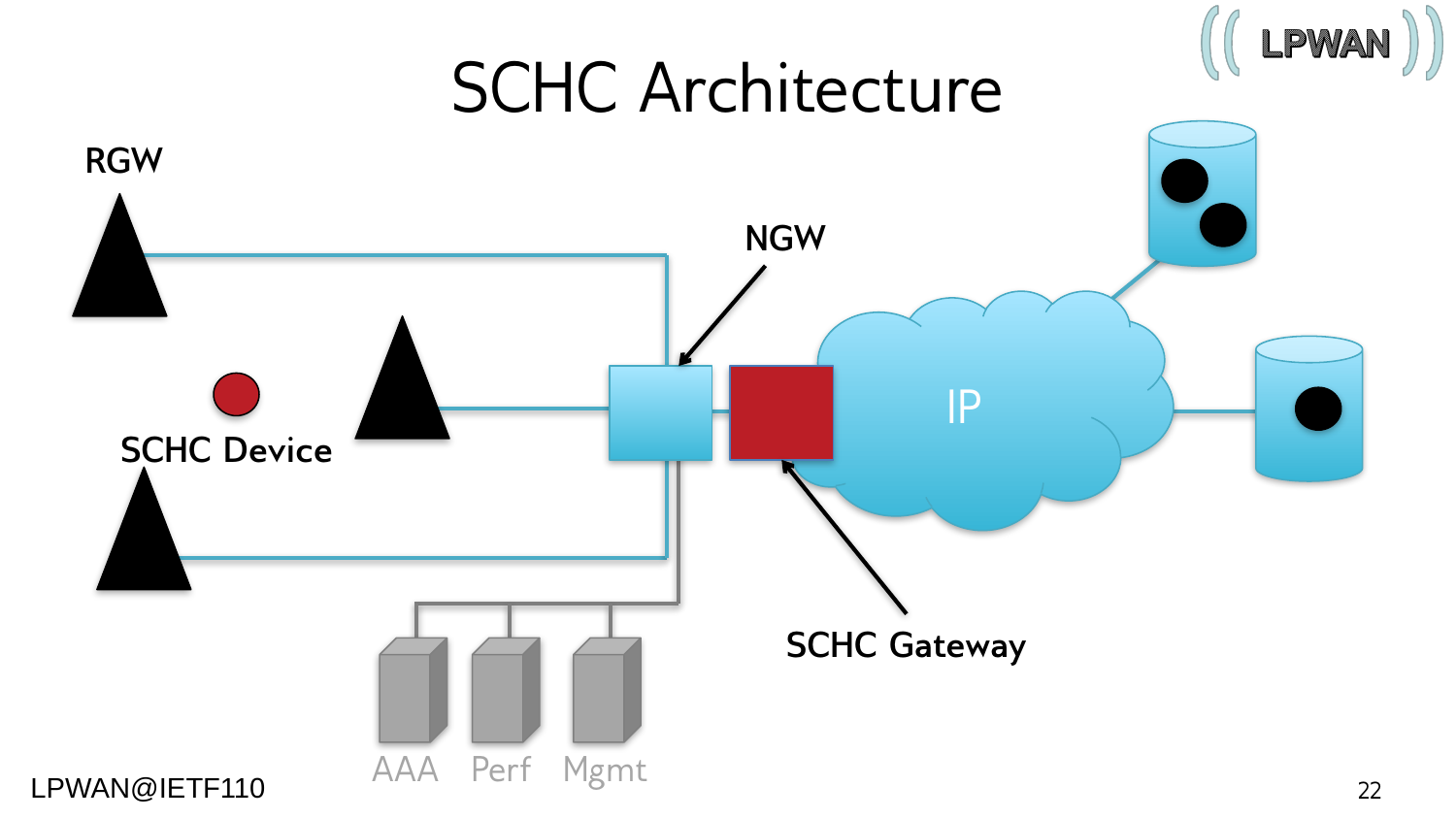

# SCHC Architecture

RGW

NGW

IP

SCHC Device

AAA
Perf
Mgmt

SCHC Gateway
22